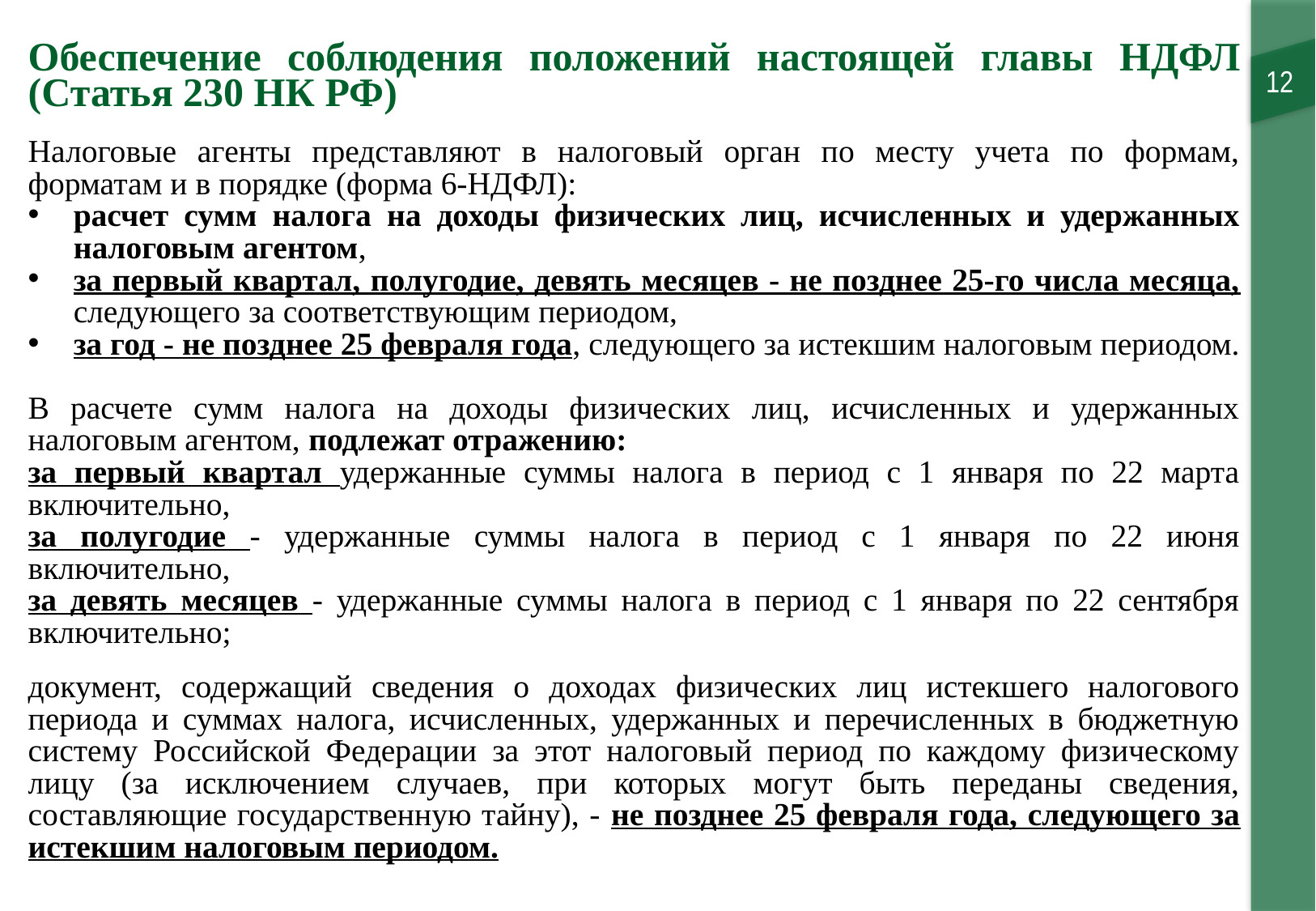

Обеспечение соблюдения положений настоящей главы НДФЛ (Статья 230 НК РФ)

Налоговые агенты представляют в налоговый орган по месту учета по формам, форматам и в порядке (форма 6-НДФЛ):
расчет сумм налога на доходы физических лиц, исчисленных и удержанных налоговым агентом,
за первый квартал, полугодие, девять месяцев - не позднее 25-го числа месяца, следующего за соответствующим периодом,
за год - не позднее 25 февраля года, следующего за истекшим налоговым периодом.

В расчете сумм налога на доходы физических лиц, исчисленных и удержанных налоговым агентом, подлежат отражению:
за первый квартал удержанные суммы налога в период с 1 января по 22 марта включительно,
за полугодие - удержанные суммы налога в период с 1 января по 22 июня включительно,
за девять месяцев - удержанные суммы налога в период с 1 января по 22 сентября включительно;

документ, содержащий сведения о доходах физических лиц истекшего налогового периода и суммах налога, исчисленных, удержанных и перечисленных в бюджетную систему Российской Федерации за этот налоговый период по каждому физическому лицу (за исключением случаев, при которых могут быть переданы сведения, составляющие государственную тайну), - не позднее 25 февраля года, следующего за истекшим налоговым периодом.

12